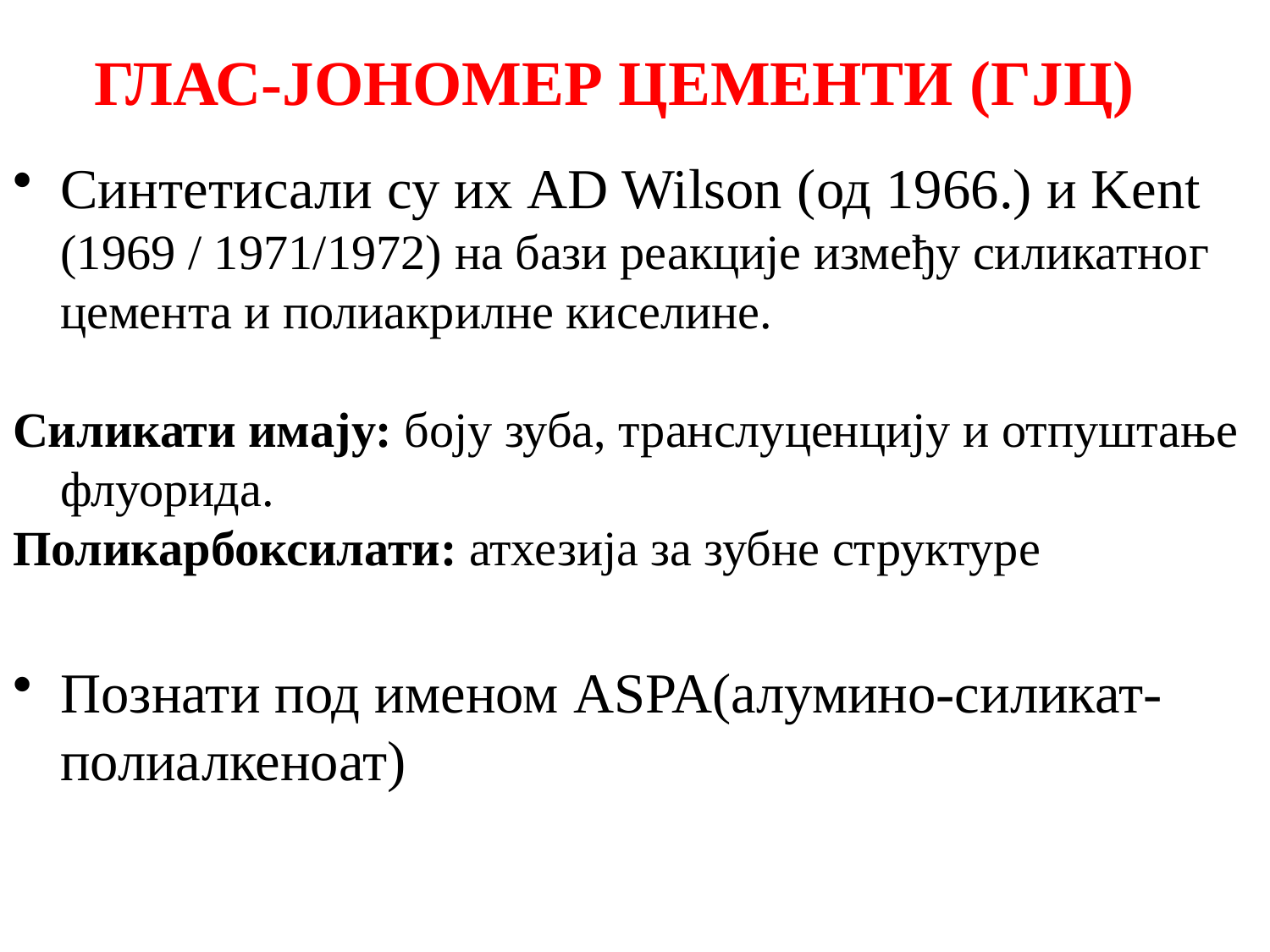

# ГЛАС-ЈОНОМЕР ЦЕМЕНТИ (ГЈЦ)
Синтетисали су их AD Wilson (од 1966.) и Kent (1969 / 1971/1972) на бази реакције између силикатног цемента и полиакрилне киселине.

Силикати имају: боју зуба, транслуценцију и отпуштање флуорида.
Поликарбоксилати: атхезија за зубне структуре

Познати под именом ASPA(алумино-силикат- полиалкеноат)